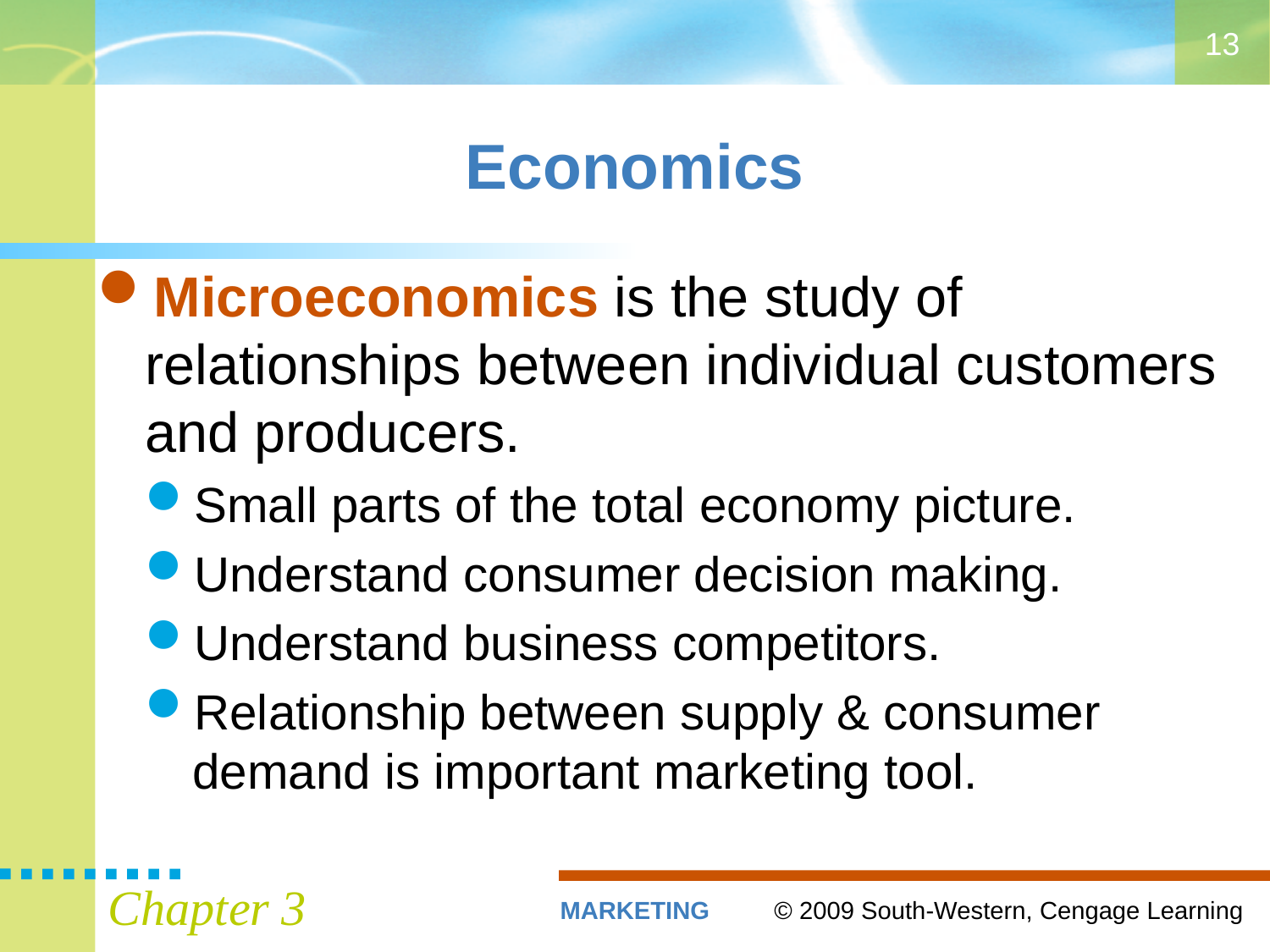

13
# Economics
Microeconomics is the study of relationships between individual customers and producers.
Small parts of the total economy picture.
Understand consumer decision making.
Understand business competitors.
Relationship between supply & consumer demand is important marketing tool.
Chapter 3